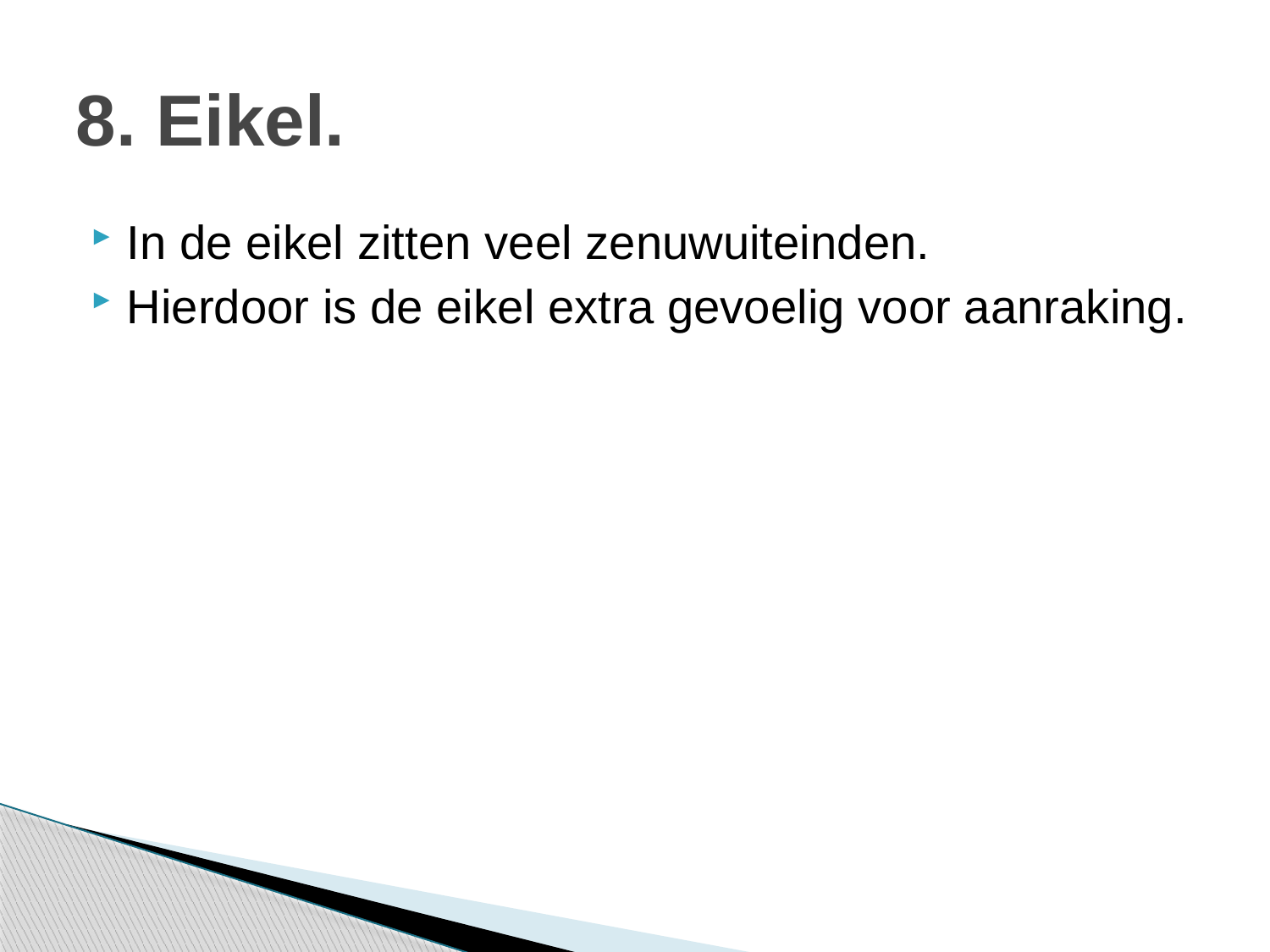

# 8. Eikel.
In de eikel zitten veel zenuwuiteinden.
Hierdoor is de eikel extra gevoelig voor aanraking.